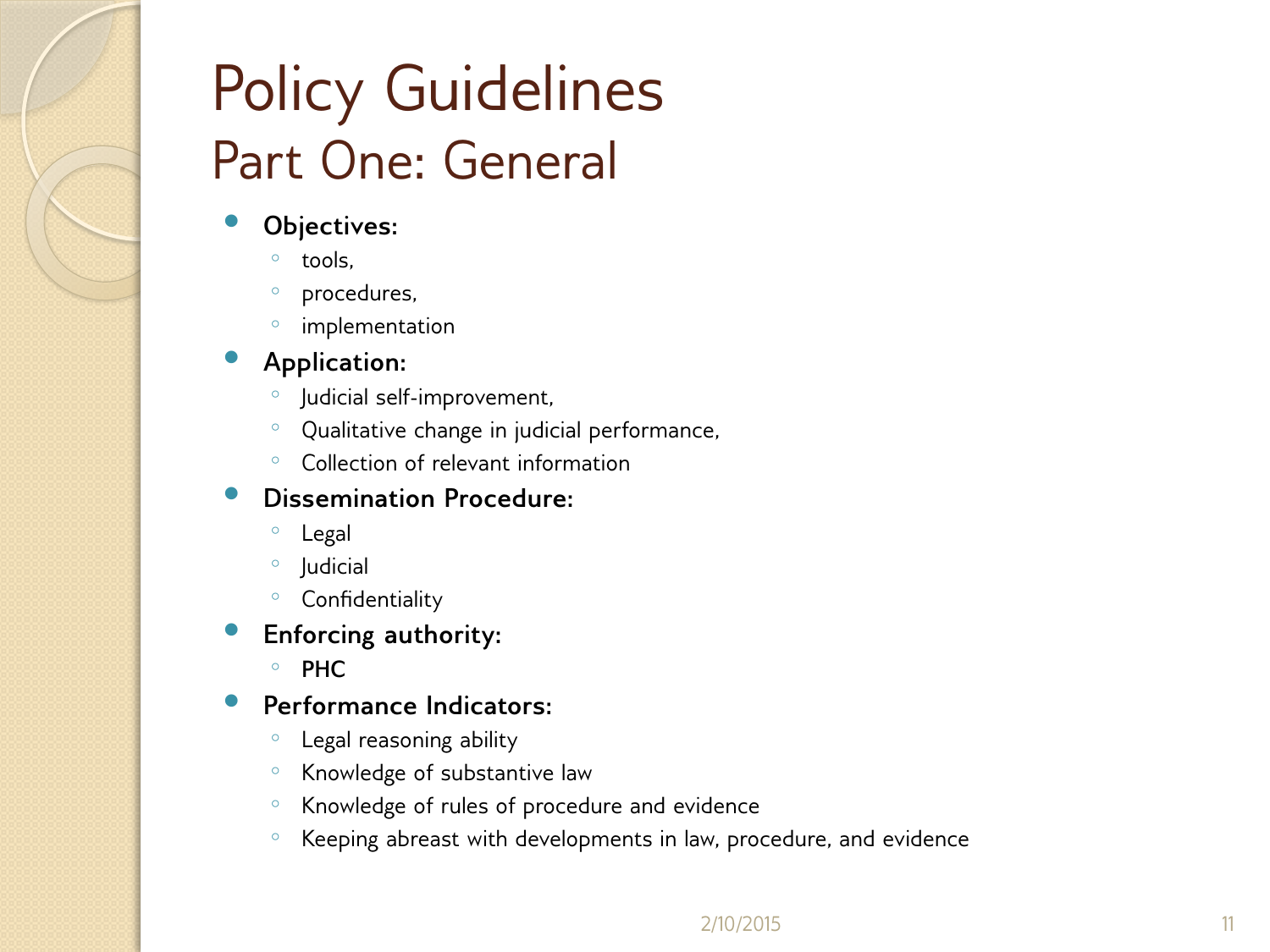

# Policy Guidelines Part One: General
Objectives:
tools,
procedures,
implementation
Application:
Judicial self-improvement,
Qualitative change in judicial performance,
Collection of relevant information
Dissemination Procedure:
Legal
Judicial
Confidentiality
Enforcing authority:
PHC
Performance Indicators:
Legal reasoning ability
Knowledge of substantive law
Knowledge of rules of procedure and evidence
Keeping abreast with developments in law, procedure, and evidence
2/10/2015
11